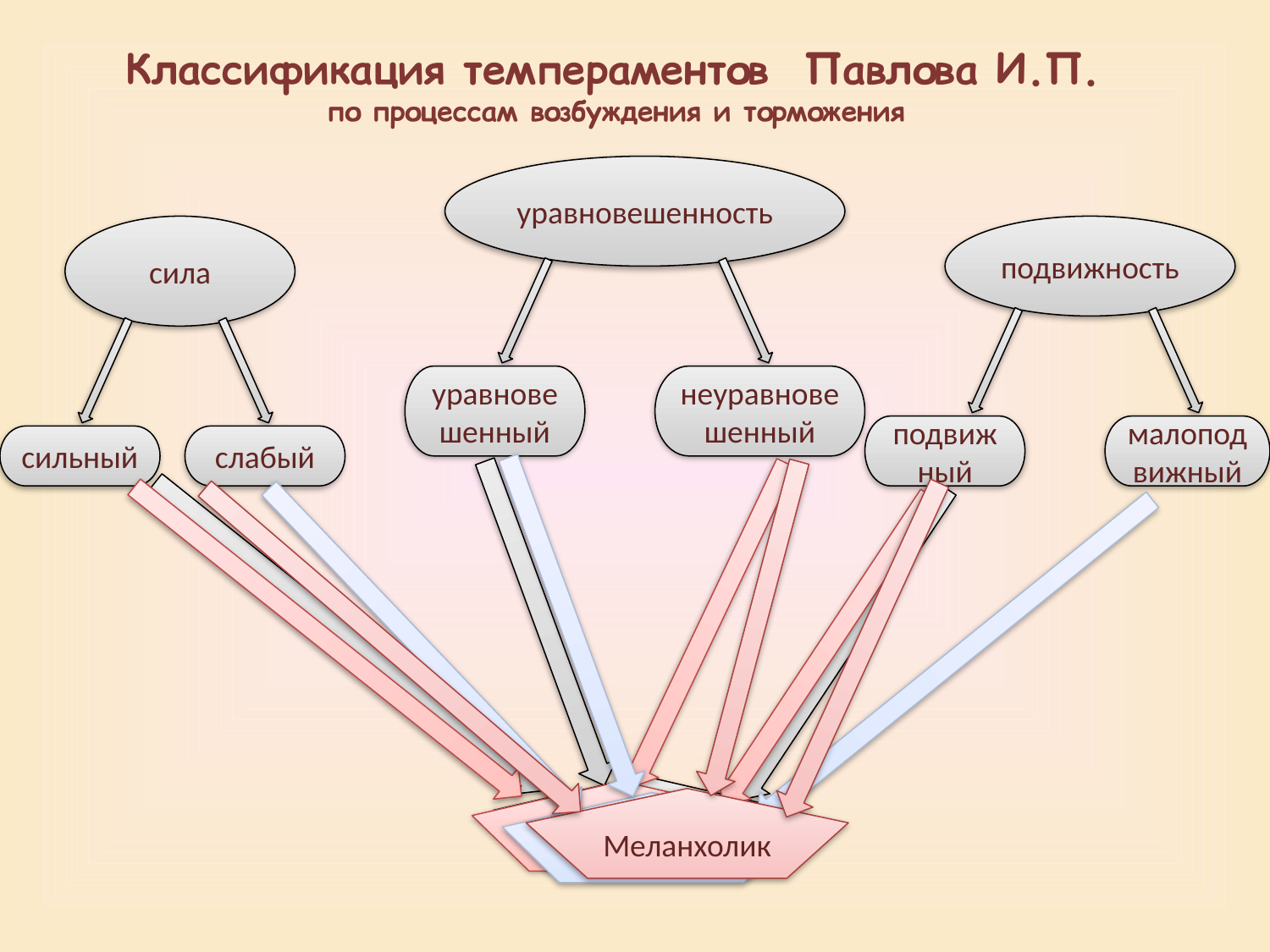

Классификация темпераментов  Павлова И.П.
по процессам возбуждения и торможения
уравновешенность

уравновешенный
неуравновешенный
сила

сильный
слабый
подвижность

подвижный
малоподвижный

Флегматик

Холерик

Сангвиник

Меланхолик